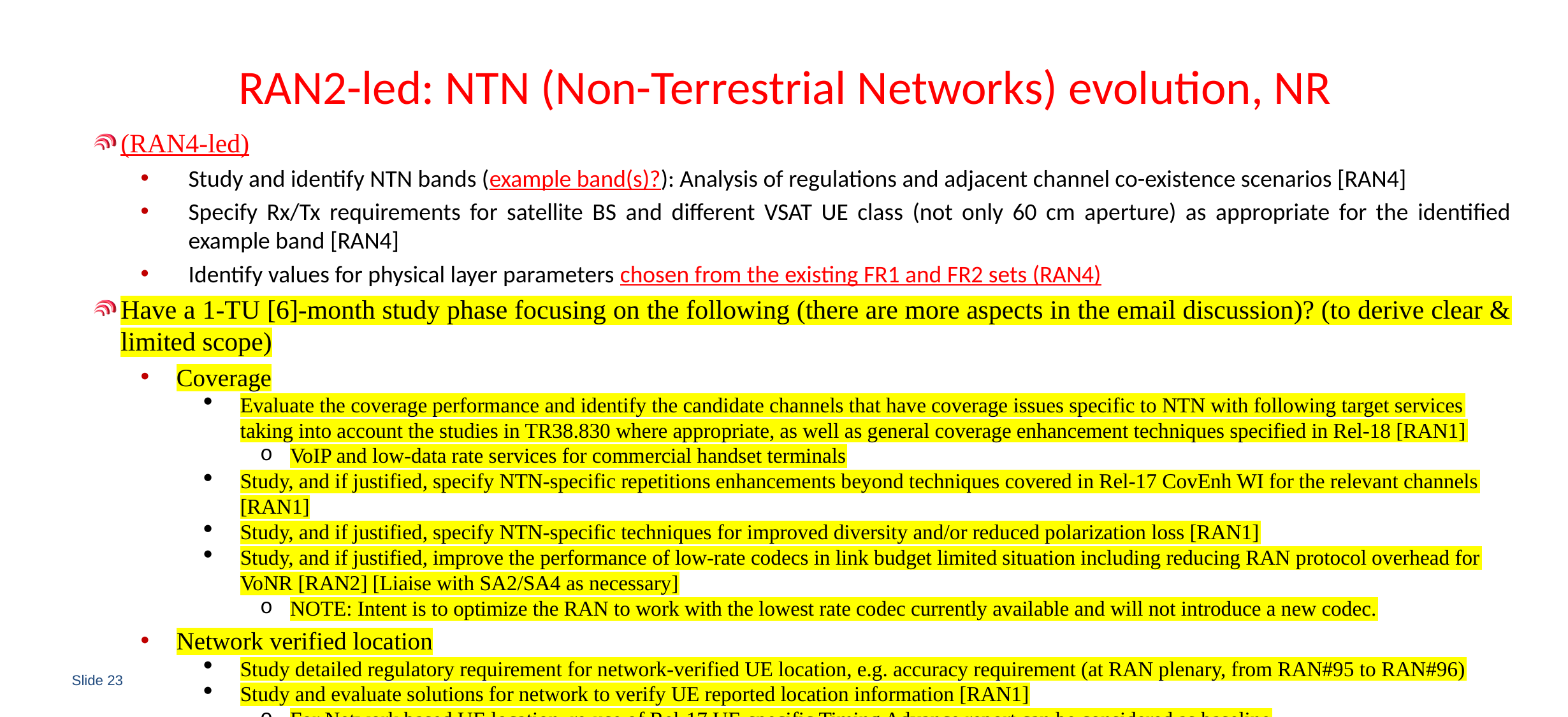

# RAN2-led: NTN (Non-Terrestrial Networks) evolution, NR
(RAN4-led)
Study and identify NTN bands (example band(s)?): Analysis of regulations and adjacent channel co-existence scenarios [RAN4]
Specify Rx/Tx requirements for satellite BS and different VSAT UE class (not only 60 cm aperture) as appropriate for the identified example band [RAN4]
Identify values for physical layer parameters chosen from the existing FR1 and FR2 sets (RAN4)
Have a 1-TU [6]-month study phase focusing on the following (there are more aspects in the email discussion)? (to derive clear & limited scope)
Coverage
Evaluate the coverage performance and identify the candidate channels that have coverage issues specific to NTN with following target services taking into account the studies in TR38.830 where appropriate, as well as general coverage enhancement techniques specified in Rel-18 [RAN1]
VoIP and low-data rate services for commercial handset terminals
Study, and if justified, specify NTN-specific repetitions enhancements beyond techniques covered in Rel-17 CovEnh WI for the relevant channels [RAN1]
Study, and if justified, specify NTN-specific techniques for improved diversity and/or reduced polarization loss [RAN1]
Study, and if justified, improve the performance of low-rate codecs in link budget limited situation including reducing RAN protocol overhead for VoNR [RAN2] [Liaise with SA2/SA4 as necessary]
NOTE: Intent is to optimize the RAN to work with the lowest rate codec currently available and will not introduce a new codec.
Network verified location
Study detailed regulatory requirement for network-verified UE location, e.g. accuracy requirement (at RAN plenary, from RAN#95 to RAN#96)
Study and evaluate solutions for network to verify UE reported location information [RAN1]
For Network based UE location, re-use of Rel-17 UE-specific Timing Advance report can be considered as baseline